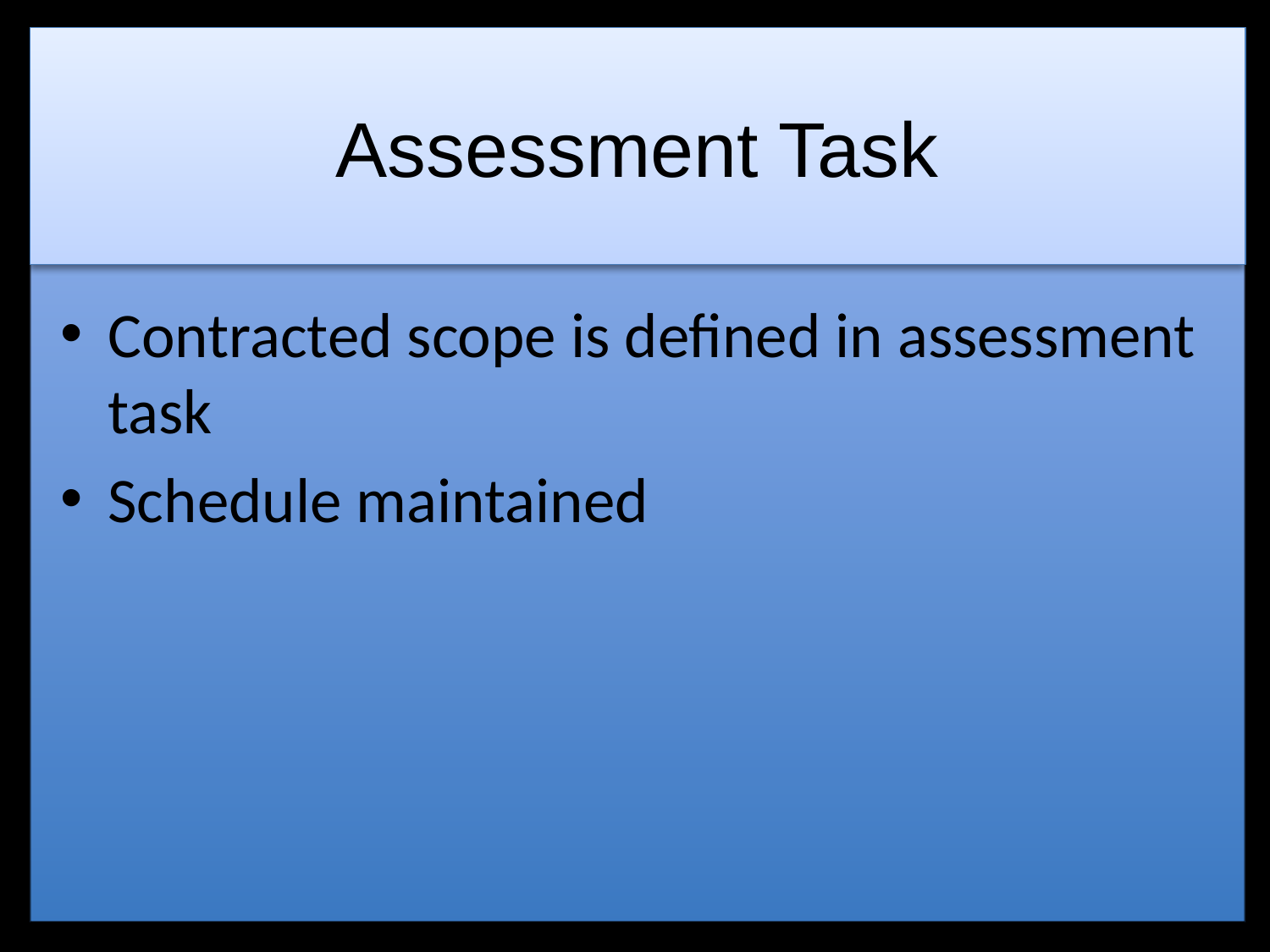

# Assessment Task
Contracted scope is defined in assessment task
Schedule maintained